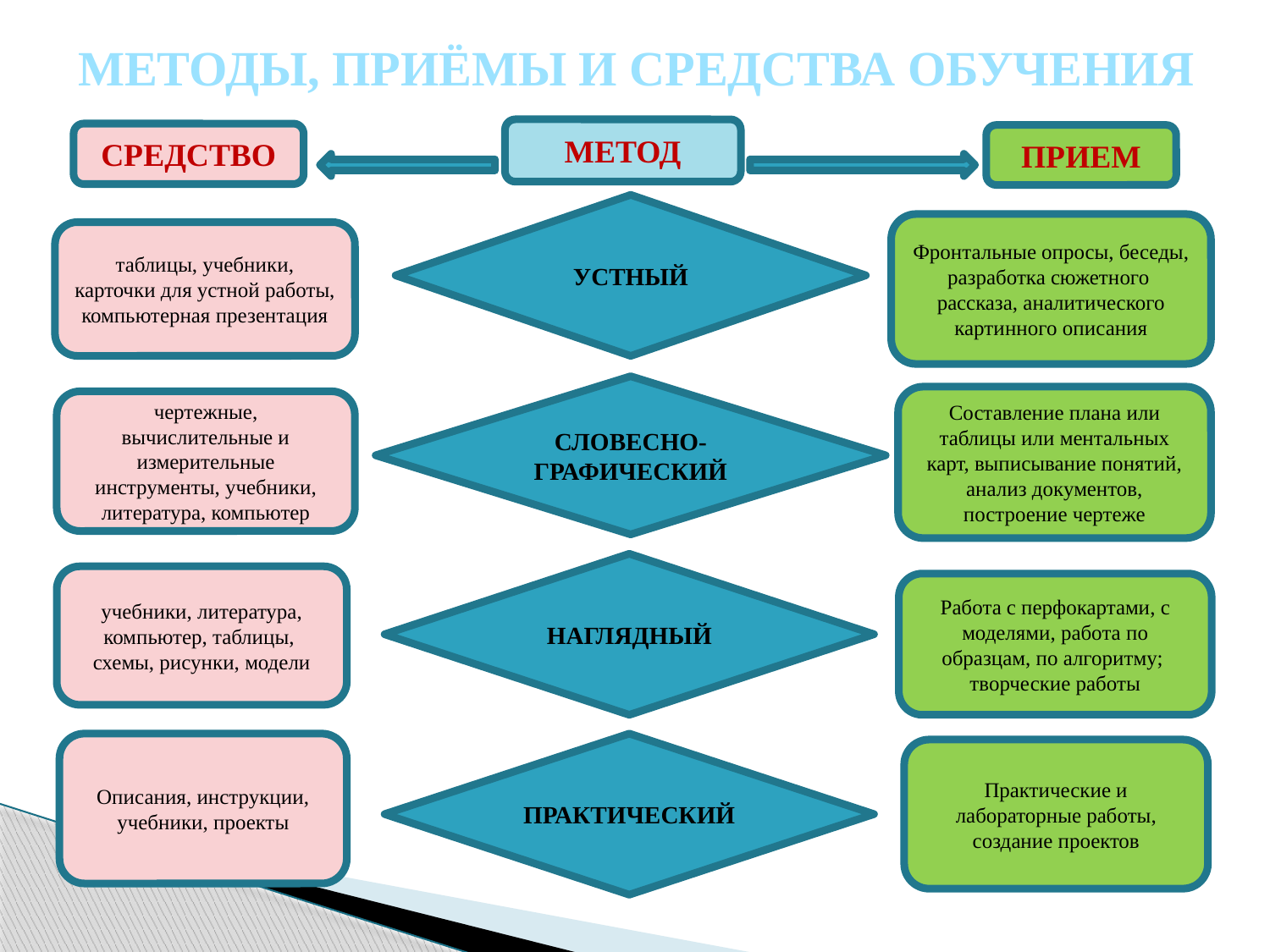

МЕТОДЫ, ПРИЁМЫ И СРЕДСТВА ОБУЧЕНИЯ
МЕТОД
СРЕДСТВО
ПРИЕМ

УСТНЫЙ
Фронтальные опросы, беседы, разработка сюжетного  рассказа, аналитического картинного описания
таблицы, учебники, карточки для устной работы, компьютерная презентация
СЛОВЕСНО-ГРАФИЧЕСКИЙ
Составление плана или таблицы или ментальных карт, выписывание понятий, анализ документов, построение чертеже
чертежные, вычислительные и измерительные инструменты, учебники, литература, компьютер
НАГЛЯДНЫЙ
учебники, литература, компьютер, таблицы,  схемы, рисунки, модели
Работа с перфокартами, с моделями, работа по образцам, по алгоритму;  творческие работы
Описания, инструкции, учебники, проекты
ПРАКТИЧЕСКИЙ
Практические и лабораторные работы, создание проектов